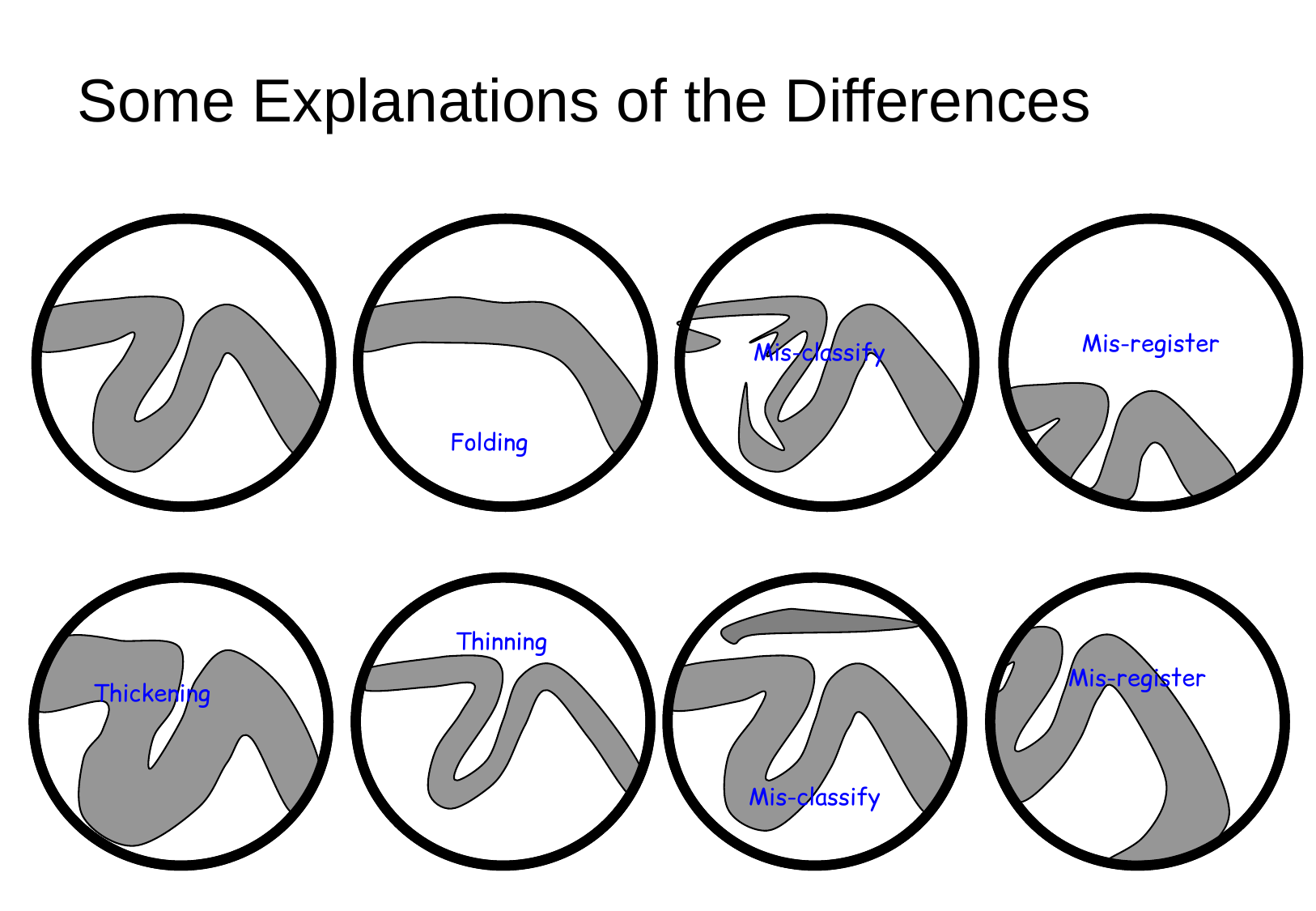

# Some Explanations of the Differences

Folding

Mis-classify

Mis-register

Thickening

Thinning

Mis-classify

Mis-register